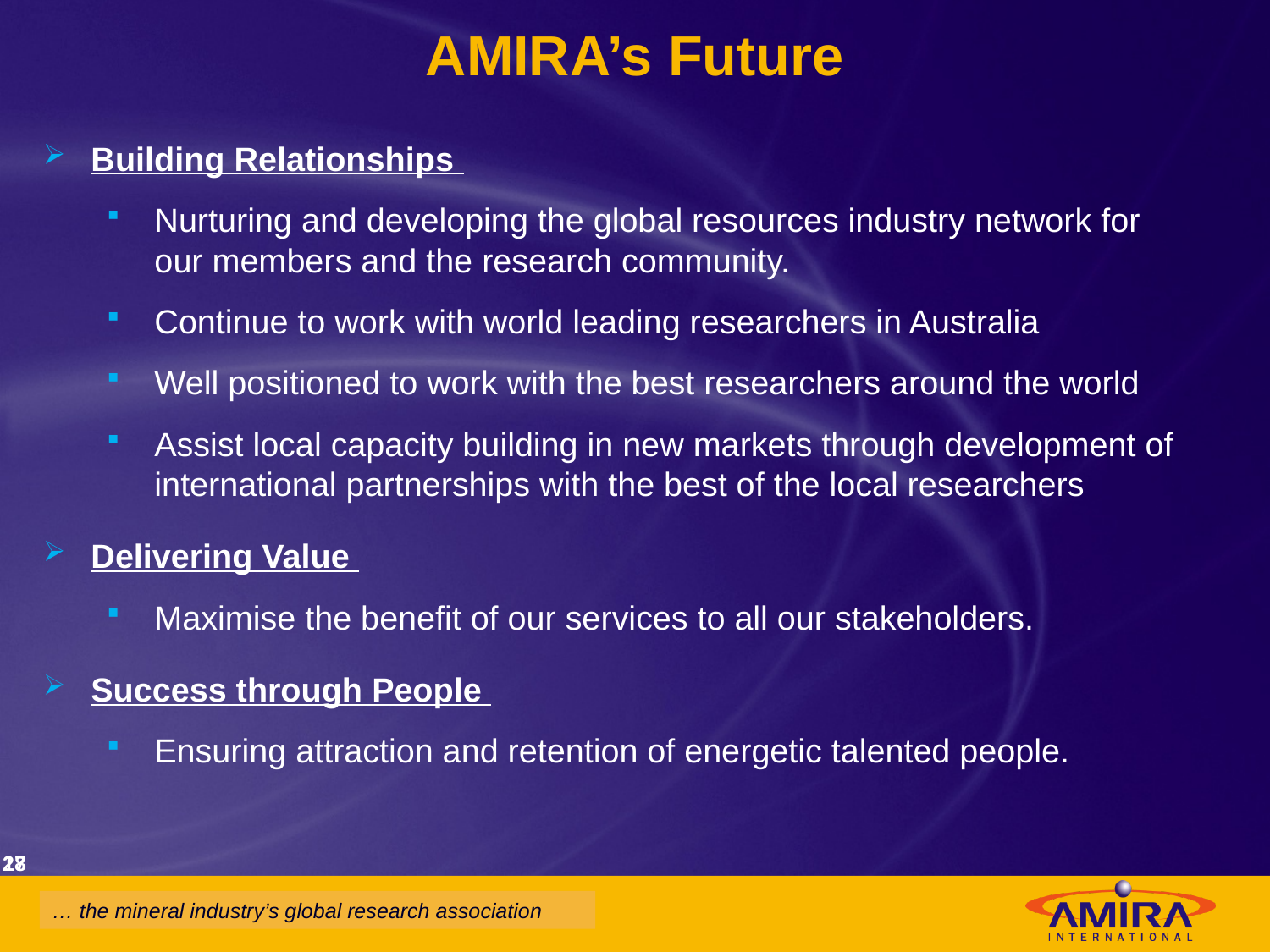

# AMIRA’s Future
Building Relationships
Nurturing and developing the global resources industry network for our members and the research community.
Continue to work with world leading researchers in Australia
Well positioned to work with the best researchers around the world
Assist local capacity building in new markets through development of international partnerships with the best of the local researchers
Delivering Value
Maximise the benefit of our services to all our stakeholders.
Success through People
Ensuring attraction and retention of energetic talented people.
27
18